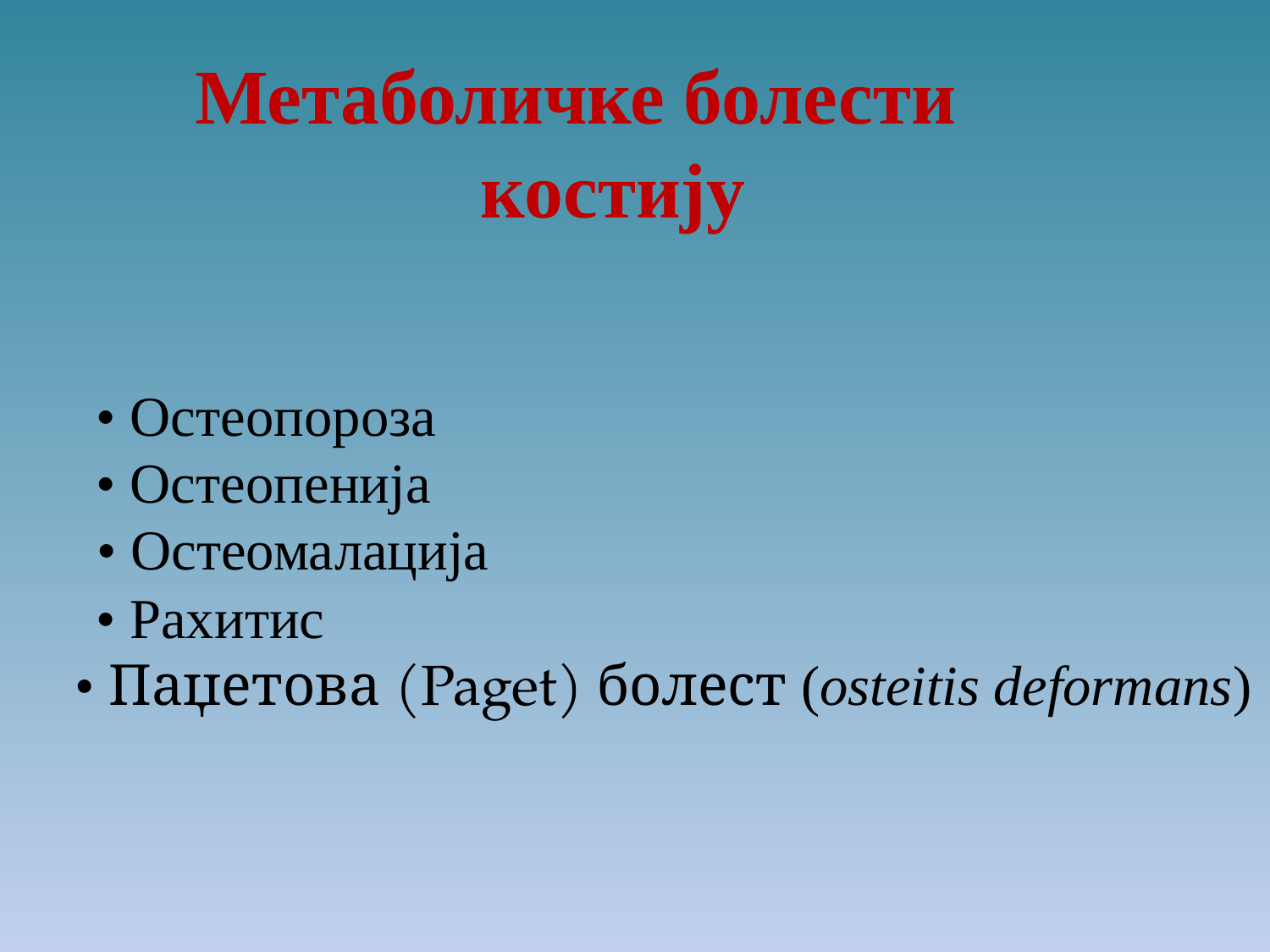

Метаболичке болести
	костију

• Остеопороза

• Остеопенија

• Остеомалација

• Рахитис

• Паџетова (Paget) болест (оsteitis deformans)